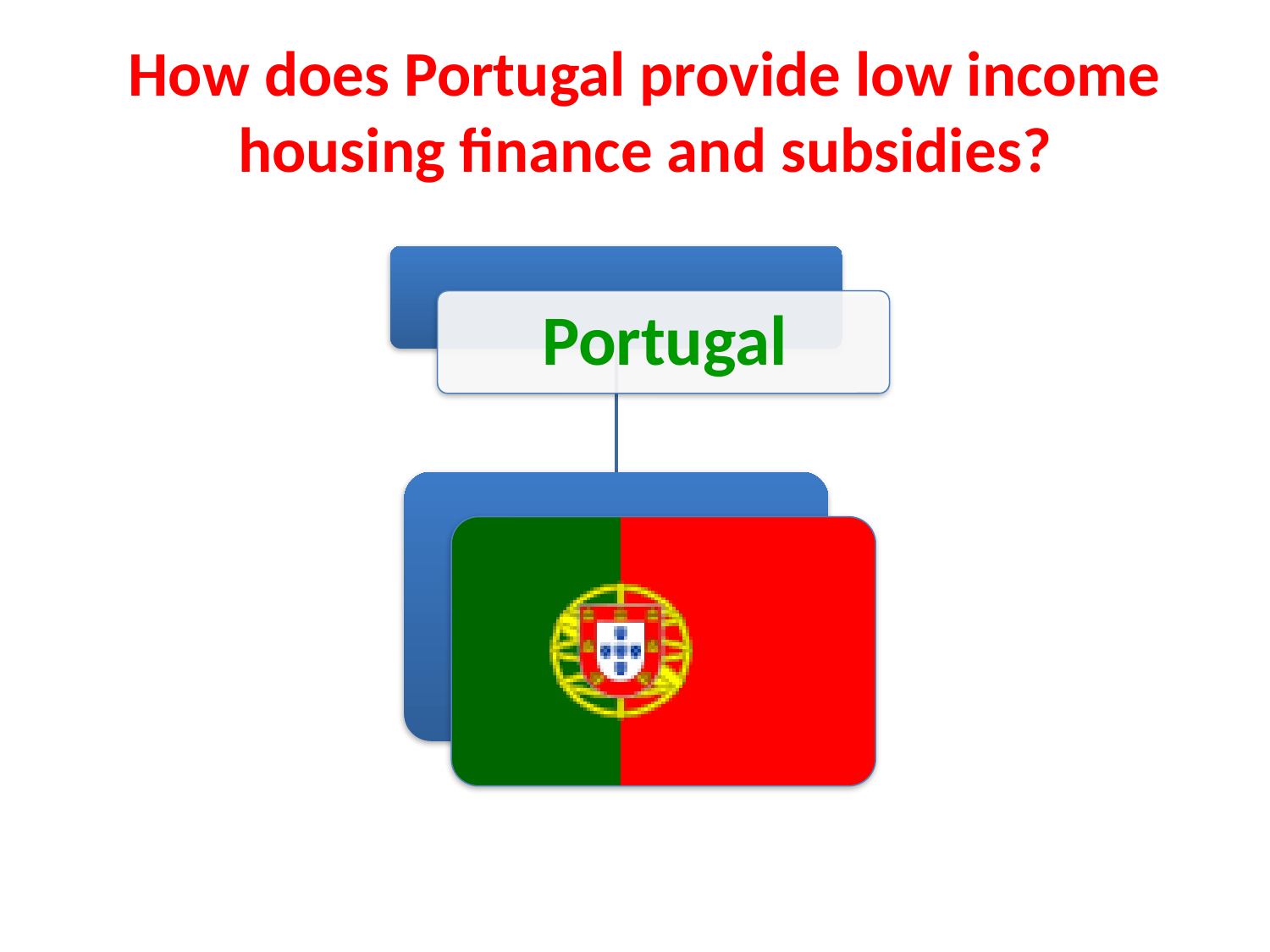

How does Portugal provide low income housing finance and subsidies?

#
Portugal